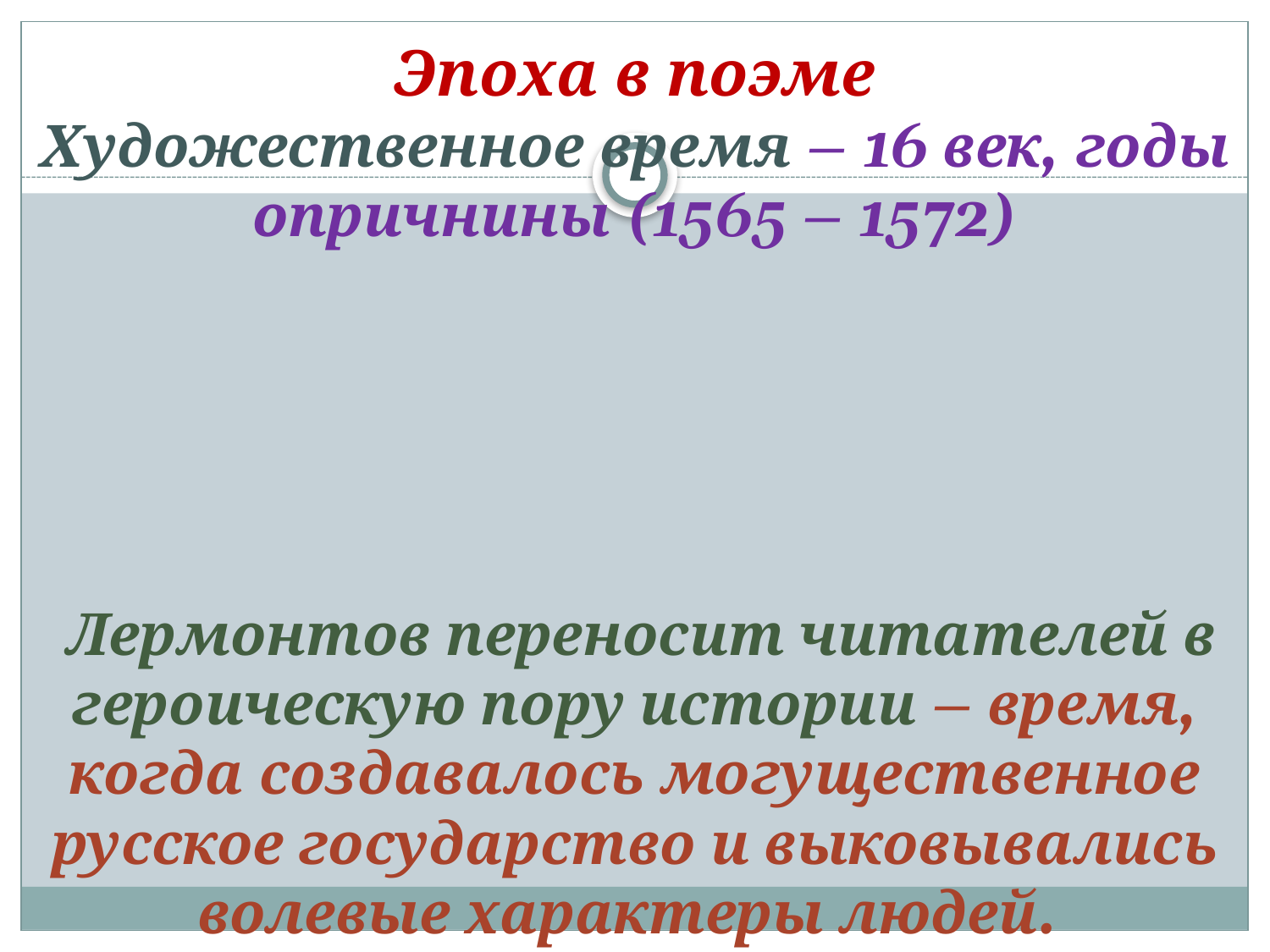

# Эпоха в поэме Художественное время – 16 век, годы опричнины (1565 – 1572) Лермонтов переносит читателей в героическую пору истории – время, когда создавалось могущественное русское государство и выковывались волевые характеры людей.